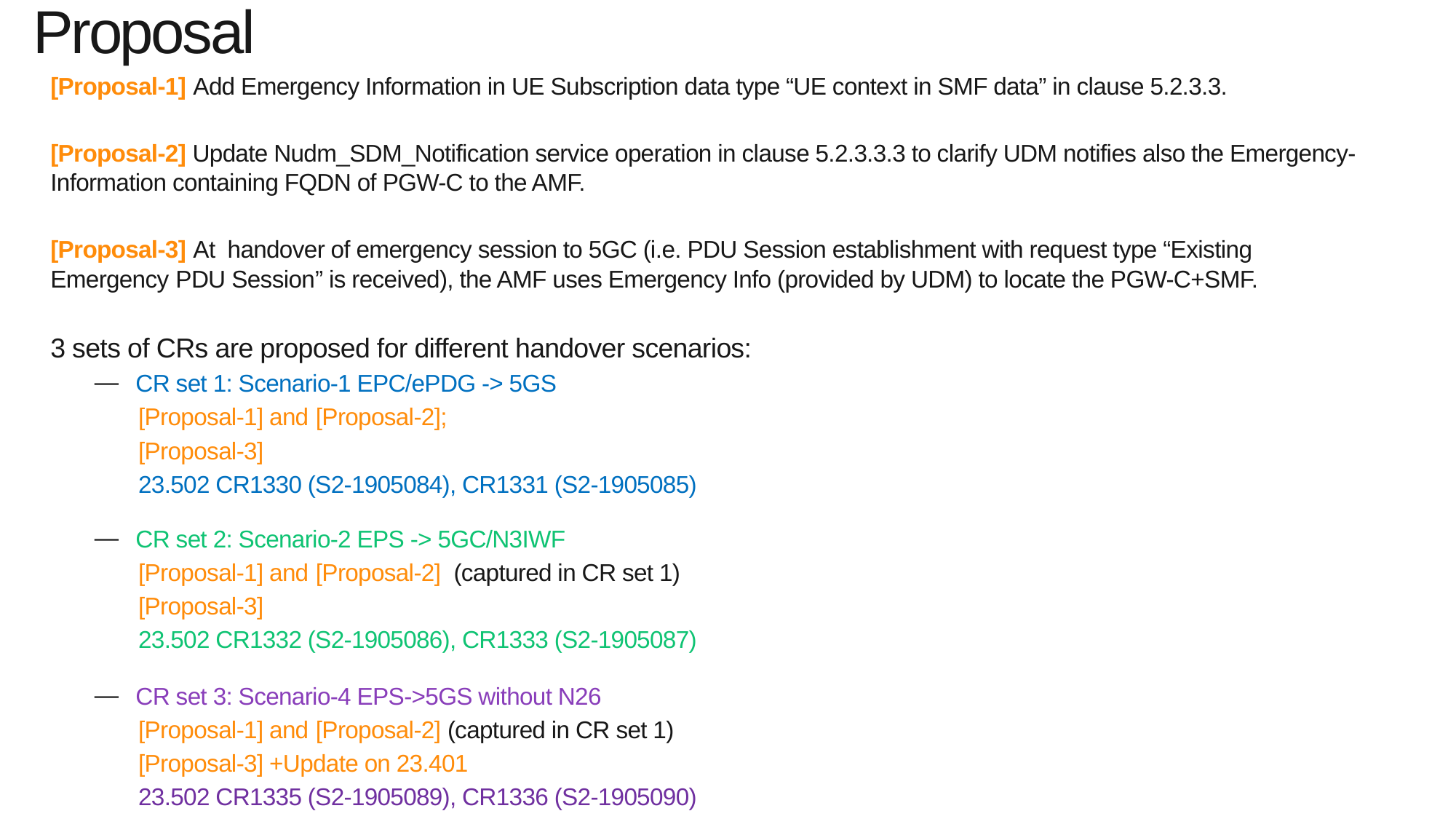

# Proposal
[Proposal-1] Add Emergency Information in UE Subscription data type “UE context in SMF data” in clause 5.2.3.3.

[Proposal-2] Update Nudm_SDM_Notification service operation in clause 5.2.3.3.3 to clarify UDM notifies also the Emergency-Information containing FQDN of PGW-C to the AMF.

[Proposal-3] At  handover of emergency session to 5GC (i.e. PDU Session establishment with request type “Existing Emergency PDU Session” is received), the AMF uses Emergency Info (provided by UDM) to locate the PGW-C+SMF.

3 sets of CRs are proposed for different handover scenarios:
CR set 1: Scenario-1 EPC/ePDG -> 5GS
[Proposal-1] and [Proposal-2];
[Proposal-3]
23.502 CR1330 (S2-1905084), CR1331 (S2-1905085)

CR set 2: Scenario-2 EPS -> 5GC/N3IWF
[Proposal-1] and [Proposal-2]  (captured in CR set 1)
[Proposal-3]
23.502 CR1332 (S2-1905086), CR1333 (S2-1905087)

CR set 3: Scenario-4 EPS->5GS without N26
[Proposal-1] and [Proposal-2] (captured in CR set 1)
[Proposal-3] +Update on 23.401
23.502 CR1335 (S2-1905089), CR1336 (S2-1905090)